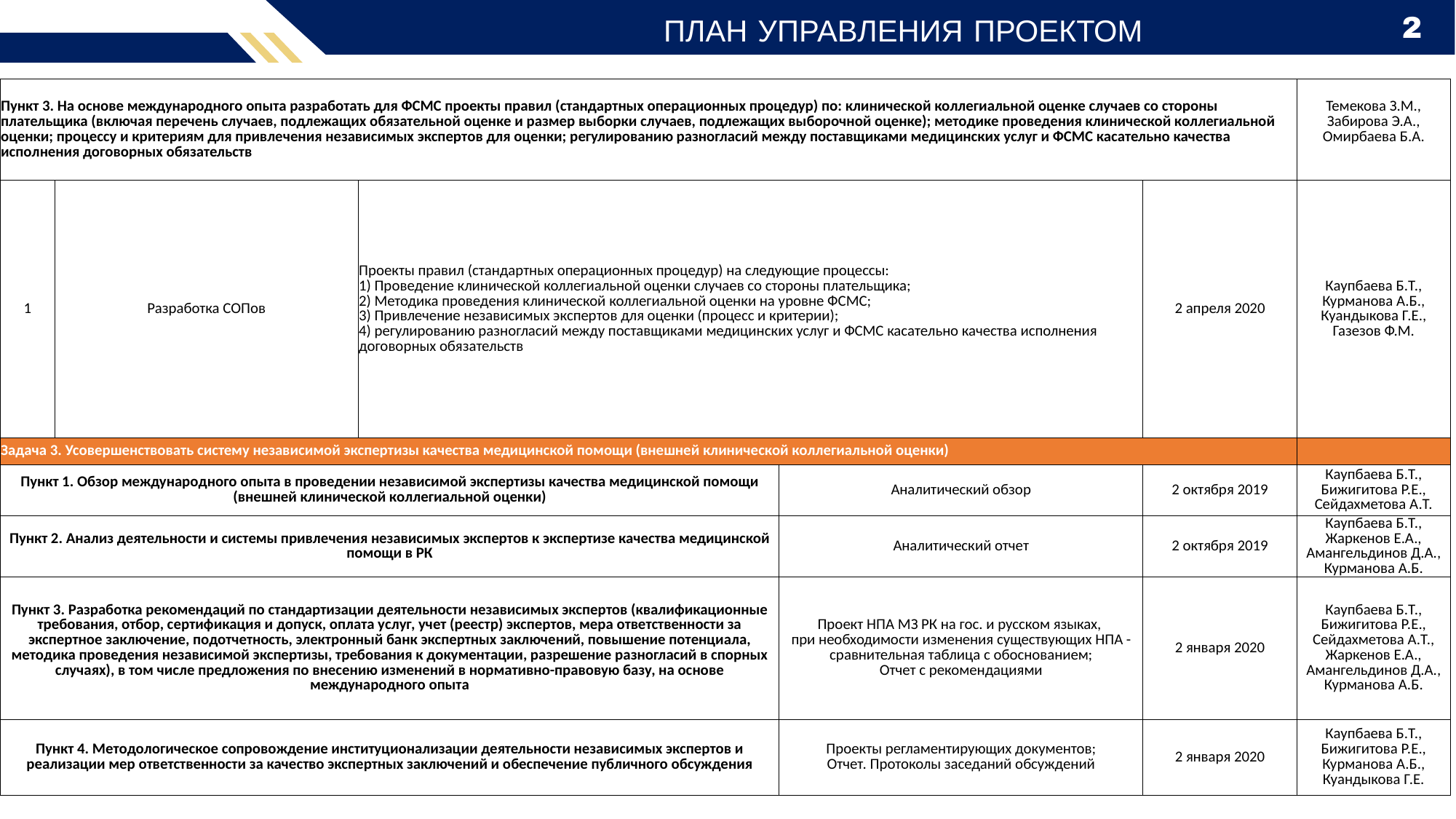

2
# ПЛАН УПРАВЛЕНИЯ ПРОЕКТОМ

| Пункт 3. На основе международного опыта разработать для ФСМС проекты правил (стандартных операционных процедур) по: клинической коллегиальной оценке случаев со стороны плательщика (включая перечень случаев, подлежащих обязательной оценке и размер выборки случаев, подлежащих выборочной оценке); методике проведения клинической коллегиальной оценки; процессу и критериям для привлечения независимых экспертов для оценки; регулированию разногласий между поставщиками медицинских услуг и ФСМС касательно качества исполнения договорных обязательств |  |  |  |  | Темекова З.М., Забирова Э.А., Омирбаева Б.А. |
| --- | --- | --- | --- | --- | --- |
| 1 | Разработка СОПов | Проекты правил (стандартных операционных процедур) на следующие процессы: 1) Проведение клинической коллегиальной оценки случаев со стороны плательщика; 2) Методика проведения клинической коллегиальной оценки на уровне ФСМС; 3) Привлечение независимых экспертов для оценки (процесс и критерии); 4) регулированию разногласий между поставщиками медицинских услуг и ФСМС касательно качества исполнения договорных обязательств | Проекты правил (стандартных операционных процедур) на следующие процессы: 1) Проведение клинической коллегиальной оценки случаев со стороны плательщика; 2) Методика проведения клинической коллегиальной оценки на уровне ФСМС; 3) Привлечение независимых экспертов для оценки (процесс и критерии); 4) регулированию разногласий между поставщиками медицинских услуг и ФСМС касательно качества исполнения договорных обязательств | 2 апреля 2020 | Каупбаева Б.Т., Курманова А.Б., Куандыкова Г.Е., Газезов Ф.М. |
| Задача 3. Усовершенствовать систему независимой экспертизы качества медицинской помощи (внешней клинической коллегиальной оценки) |  |  |  |  |  |
| Пункт 1. Обзор международного опыта в проведении независимой экспертизы качества медицинской помощи (внешней клинической коллегиальной оценки) |  |  | Аналитический обзор | 2 октября 2019 | Каупбаева Б.Т., Бижигитова Р.Е., Сейдахметова А.Т. |
| Пункт 2. Анализ деятельности и системы привлечения независимых экспертов к экспертизе качества медицинской помощи в РК |  |  | Аналитический отчет | 2 октября 2019 | Каупбаева Б.Т., Жаркенов Е.А., Амангельдинов Д.А., Курманова А.Б. |
| Пункт 3. Разработка рекомендаций по стандартизации деятельности независимых экспертов (квалификационные требования, отбор, сертификация и допуск, оплата услуг, учет (реестр) экспертов, мера ответственности за экспертное заключение, подотчетность, электронный банк экспертных заключений, повышение потенциала, методика проведения независимой экспертизы, требования к документации, разрешение разногласий в спорных случаях), в том числе предложения по внесению изменений в нормативно-правовую базу, на основе международного опыта |  |  | Проект НПА МЗ РК на гос. и русском языках, при необходимости изменения существующих НПА - сравнительная таблица с обоснованием; Отчет с рекомендациями | 2 января 2020 | Каупбаева Б.Т., Бижигитова Р.Е., Сейдахметова А.Т., Жаркенов Е.А., Амангельдинов Д.А., Курманова А.Б. |
| Пункт 4. Методологическое сопровождение институционализации деятельности независимых экспертов и реализации мер ответственности за качество экспертных заключений и обеспечение публичного обсуждения |  |  | Проекты регламентирующих документов; Отчет. Протоколы заседаний обсуждений | 2 января 2020 | Каупбаева Б.Т., Бижигитова Р.Е., Курманова А.Б., Куандыкова Г.Е. |